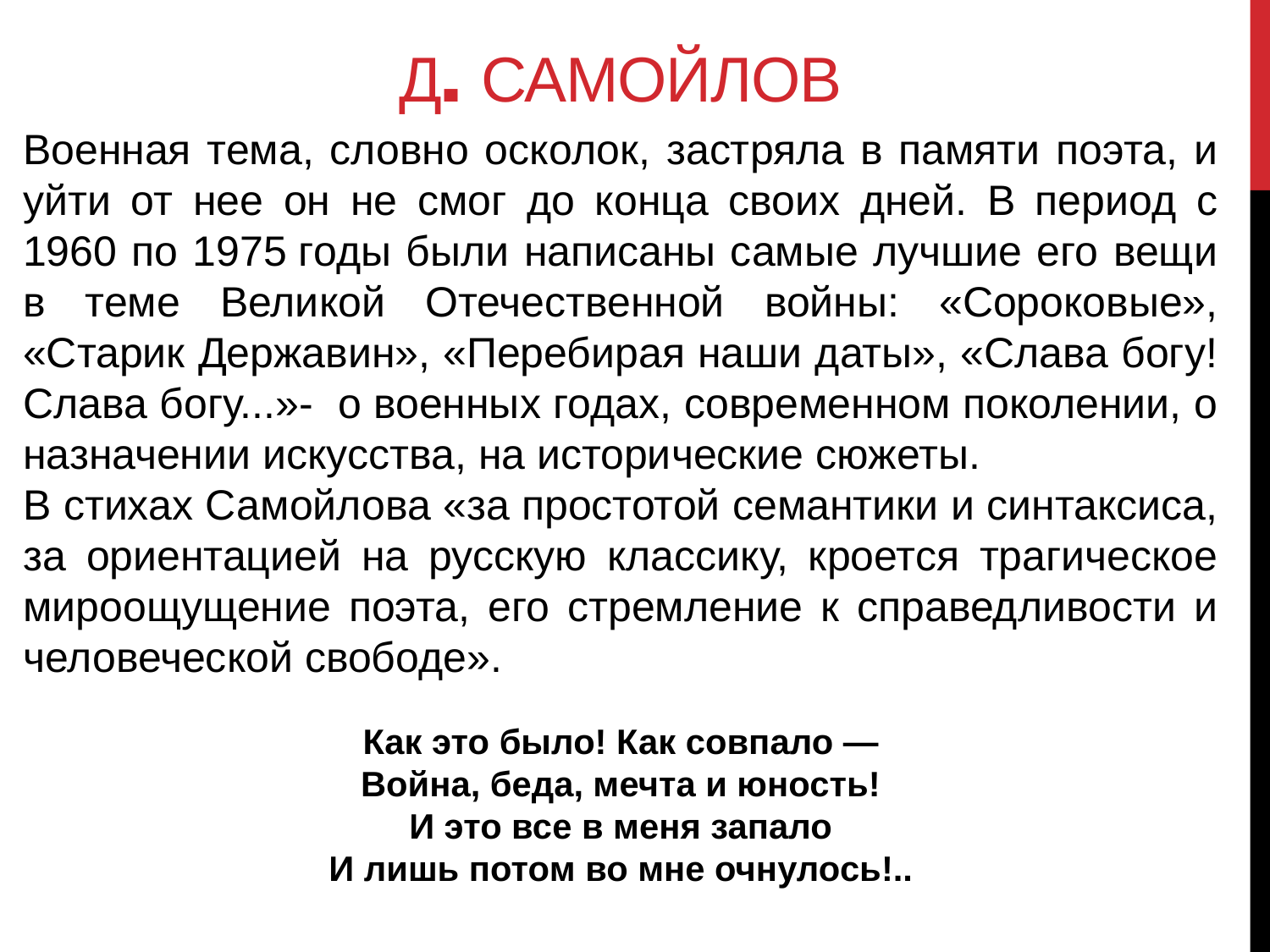

# Д. Самойлов
Военная тема, словно осколок, застряла в памяти поэта, и уйти от нее он не смог до конца своих дней. В период с 1960 по 1975 годы были написаны самые лучшие его вещи в теме Великой Отечественной войны: «Сороковые», «Старик Державин», «Перебирая наши даты», «Слава богу! Слава богу...»-  о военных годах, современном поколении, о назначении искусства, на исторические сюжеты.
В стихах Самойлова «за простотой семантики и синтаксиса, за ориентацией на русскую классику, кроется трагическое мироощущение поэта, его стремление к справедливости и человеческой свободе».

Как это было! Как совпало —
Война, беда, мечта и юность!
И это все в меня запало
И лишь потом во мне очнулось!..